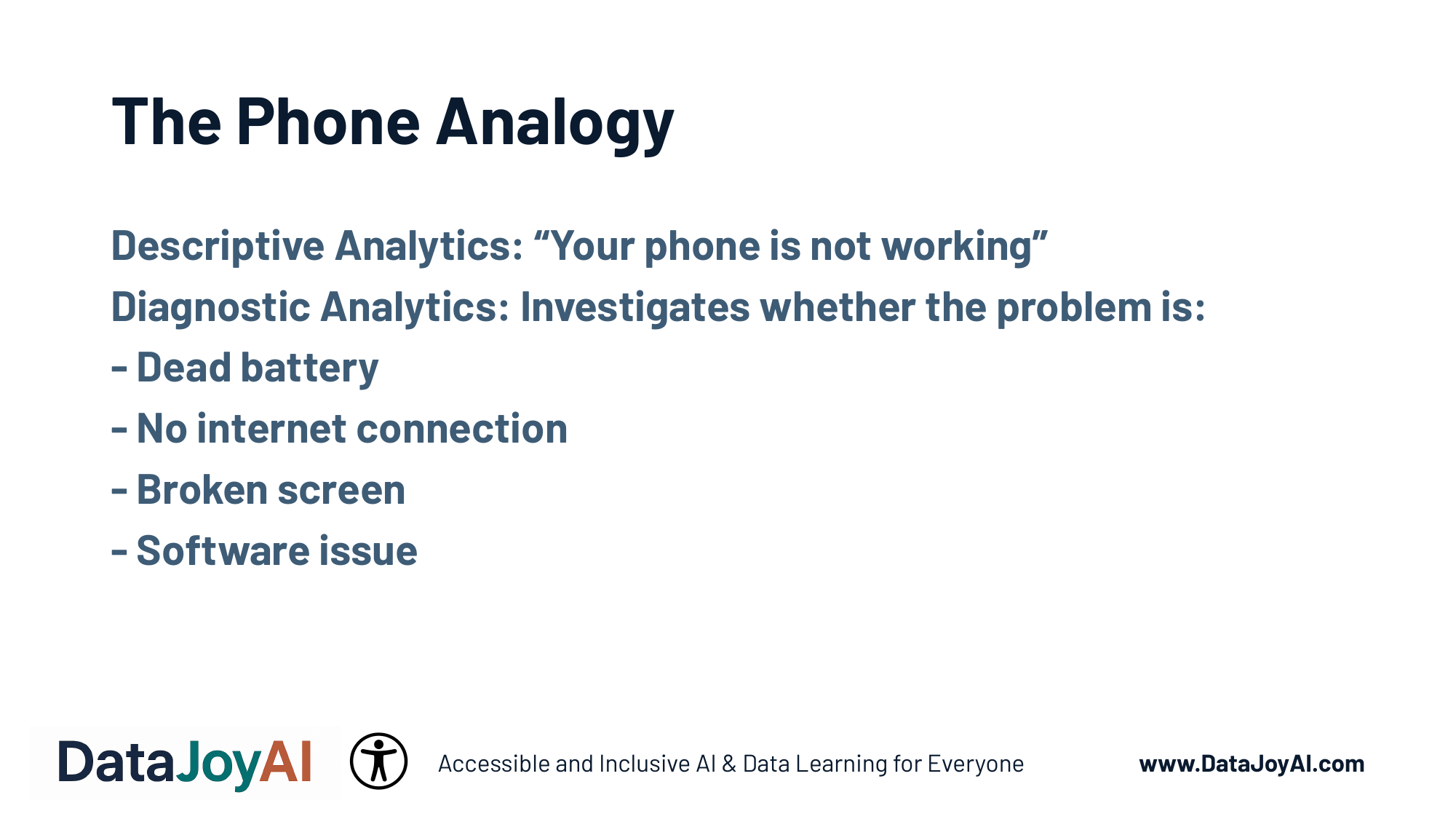

# The Phone Analogy
Descriptive Analytics: “Your phone is not working”
Diagnostic Analytics: Investigates whether the problem is:
- Dead battery
- No internet connection
- Broken screen
- Software issue